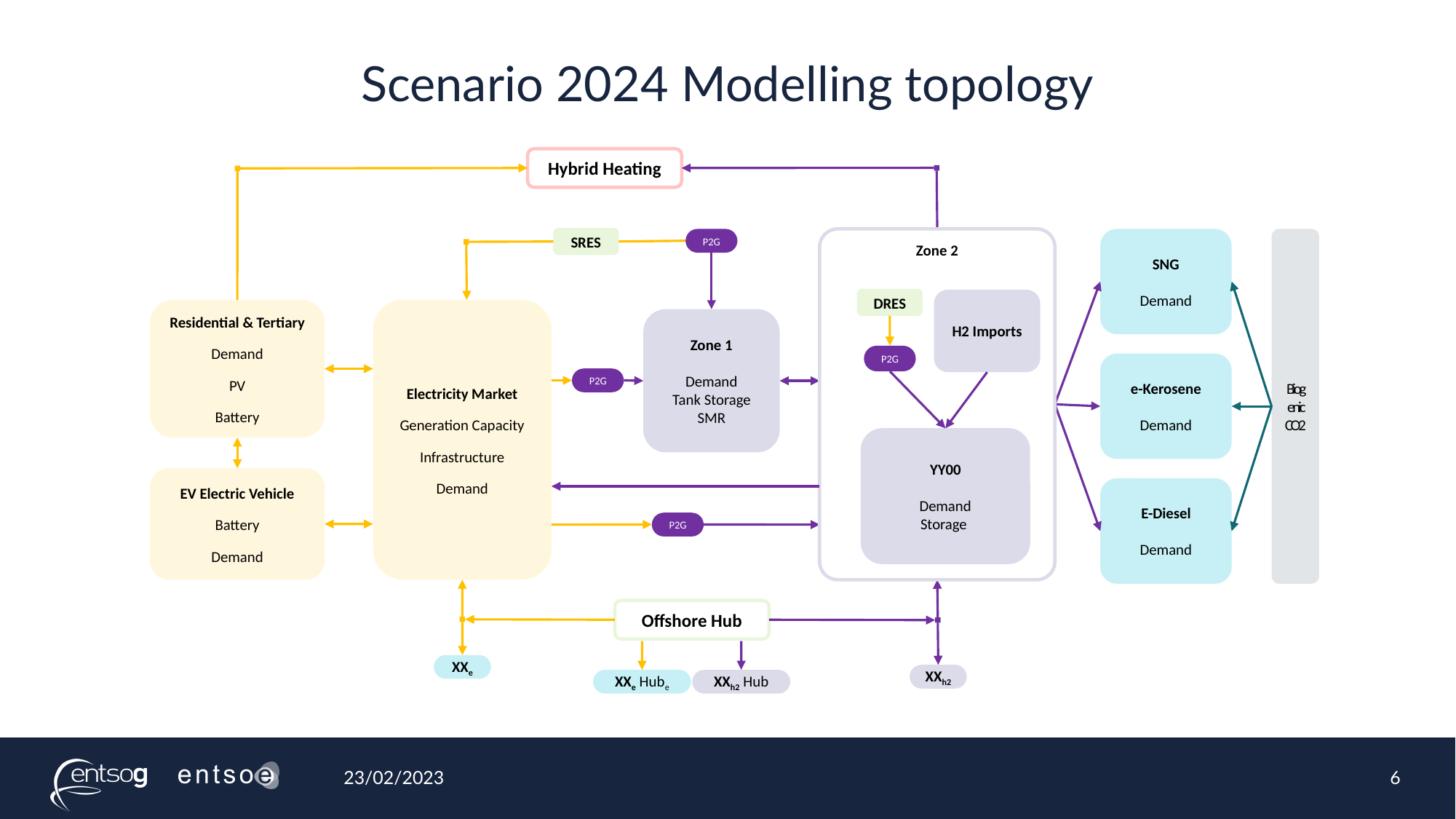

# Scenario 2024 Modelling topology
Hybrid Heating

SRES
Zone 2
SNG

Demand
Biogenic CO2
P2G

DRES
H2 Imports
Residential & Tertiary
Demand
PV
Battery
Electricity Market
Generation Capacity
Infrastructure
Demand
Zone 1

Demand
Tank Storage
SMR
P2G
e-Kerosene

Demand
P2G
YY00

Demand
Storage
EV Electric Vehicle
Battery
Demand
E-Diesel

Demand

P2G
Offshore Hub

XXe
XXh2
XXe Hube
XXh2 Hub
23/02/2023
6